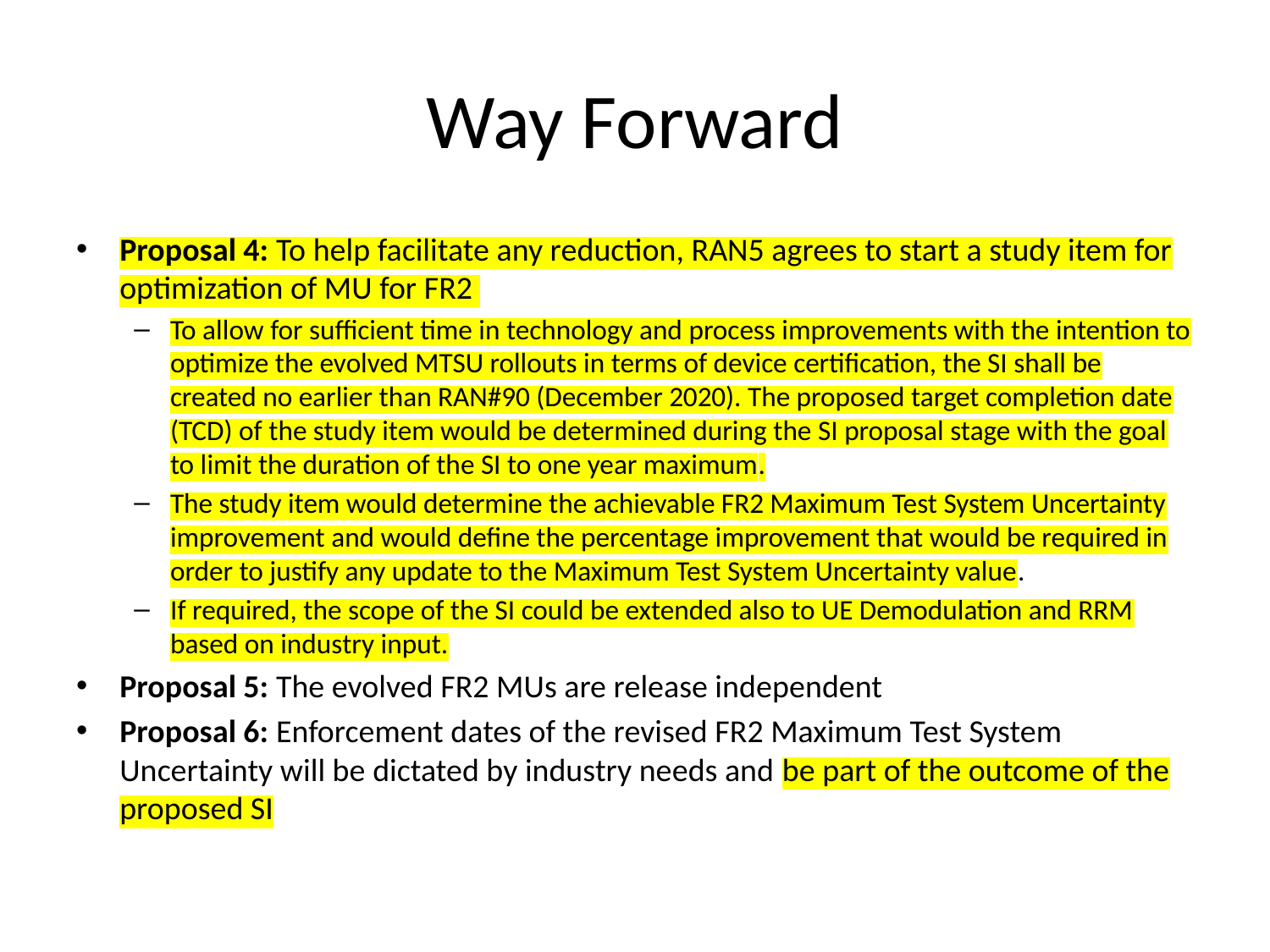

# Way Forward
Proposal 4: To help facilitate any reduction, RAN5 agrees to start a study item for optimization of MU for FR2
To allow for sufficient time in technology and process improvements with the intention to optimize the evolved MTSU rollouts in terms of device certification, the SI shall be created no earlier than RAN#90 (December 2020). The proposed target completion date (TCD) of the study item would be determined during the SI proposal stage with the goal to limit the duration of the SI to one year maximum.
The study item would determine the achievable FR2 Maximum Test System Uncertainty improvement and would define the percentage improvement that would be required in order to justify any update to the Maximum Test System Uncertainty value.
If required, the scope of the SI could be extended also to UE Demodulation and RRM based on industry input.
Proposal 5: The evolved FR2 MUs are release independent
Proposal 6: Enforcement dates of the revised FR2 Maximum Test System Uncertainty will be dictated by industry needs and be part of the outcome of the proposed SI